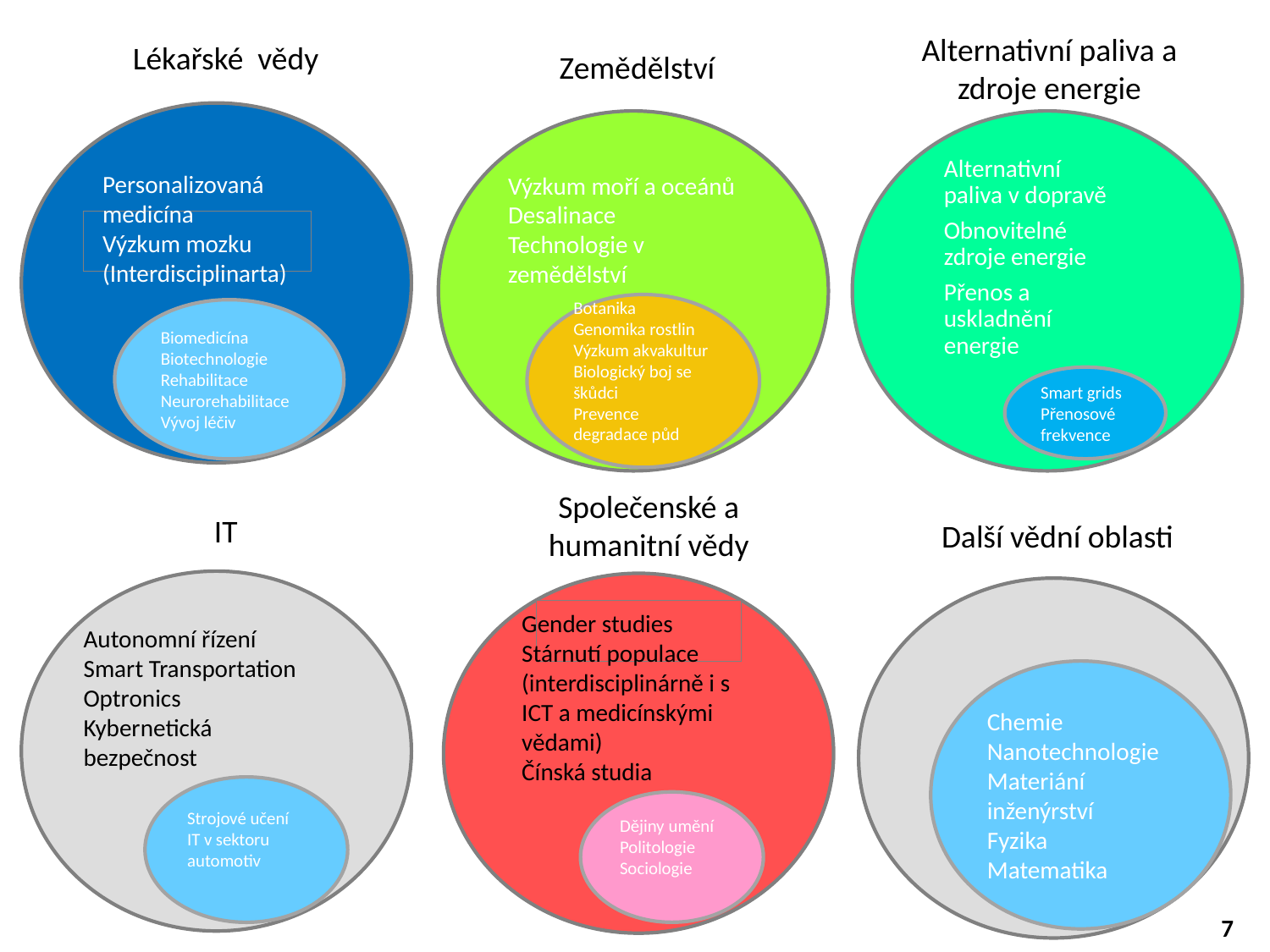

Alternativní paliva a zdroje energie
Lékařské  vědy
Zemědělství

Personalizovaná
medicína
Výzkum mozku
(Interdisciplinarta)

Výzkum moří a oceánů
Desalinace
Technologie v zemědělství

Alternativní paliva v dopravě
Obnovitelné zdroje energie
Přenos a uskladnění energie

Botanika
Genomika rostlin
Výzkum akvakultur
Biologický boj se škůdci
Prevence degradace půd

Biomedicína
Biotechnologie
Rehabilitace
Neurorehabilitace
Vývoj léčiv
Smart grids
Přenosové frekvence
Společenské a humanitní vědy
IT
Další vědní oblasti

Gender studies
Stárnutí populace (interdisciplinárně i s ICT a medicínskými vědami)
Čínská studia
Autonomní řízení
Smart Transportation
Optronics
Kybernetická bezpečnost
#
Chemie
Nanotechnologie
Materiání inženýrství
Fyzika
Matematika
Strojové učení
IT v sektoru  automotiv

Dějiny umění
Politologie
Sociologie

7